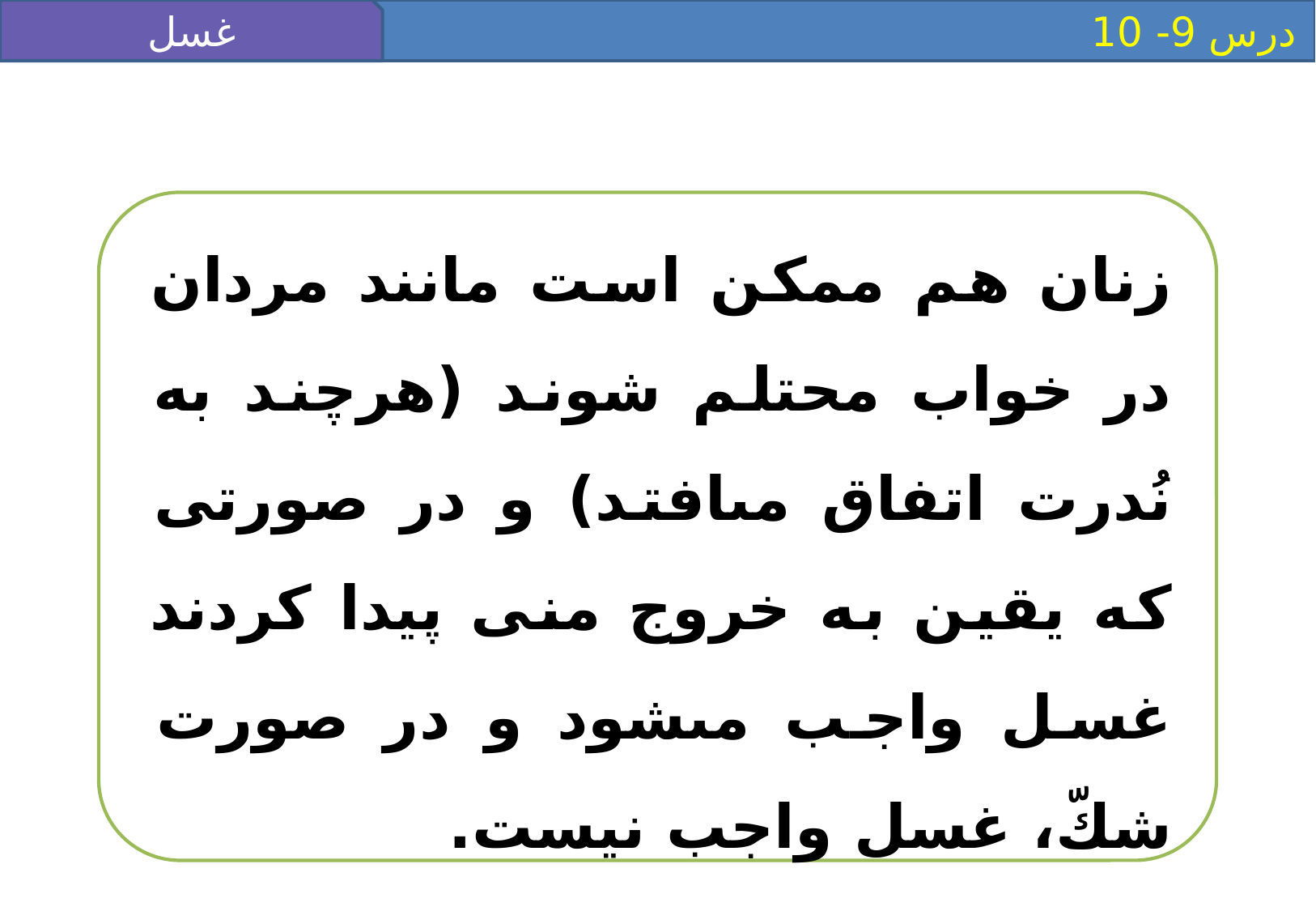

غسل
 درس 9- 10

زنان هم ممكن است مانند مردان در خواب محتلم شوند (هرچند به نُدرت اتفاق مى‏افتد) و در صورتى كه يقين به خروج منى پيدا كردند غسل واجب مى‏شود و در صورت شكّ، غسل واجب نيست.